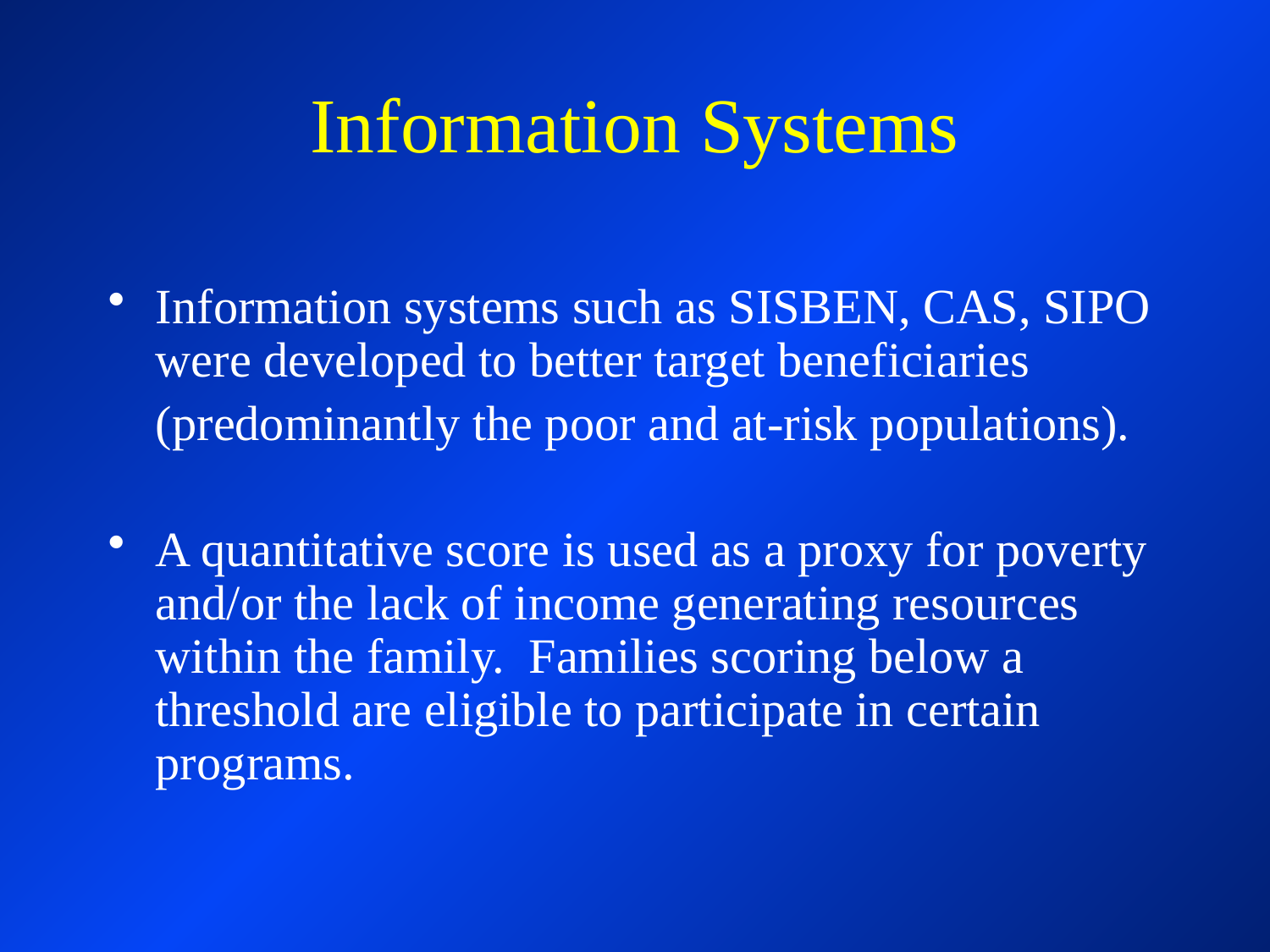

# Information Systems
Information systems such as SISBEN, CAS, SIPO were developed to better target beneficiaries
	(predominantly the poor and at-risk populations).

A quantitative score is used as a proxy for poverty and/or the lack of income generating resources within the family.  Families scoring below a threshold are eligible to participate in certain programs.